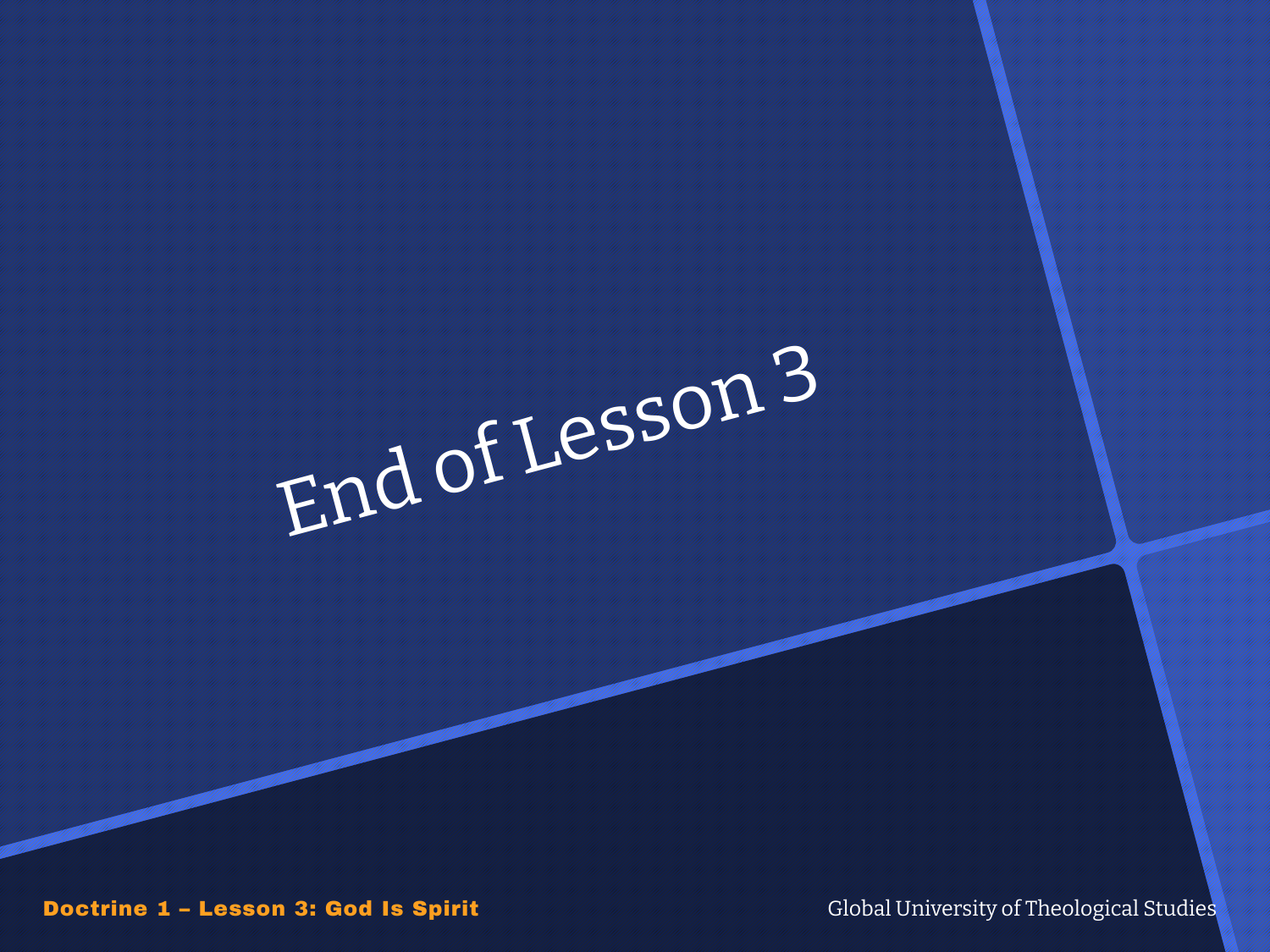

# End of Lesson 3
Doctrine 1 – Lesson 3: God Is Spirit                                            Global University of Theological Studies